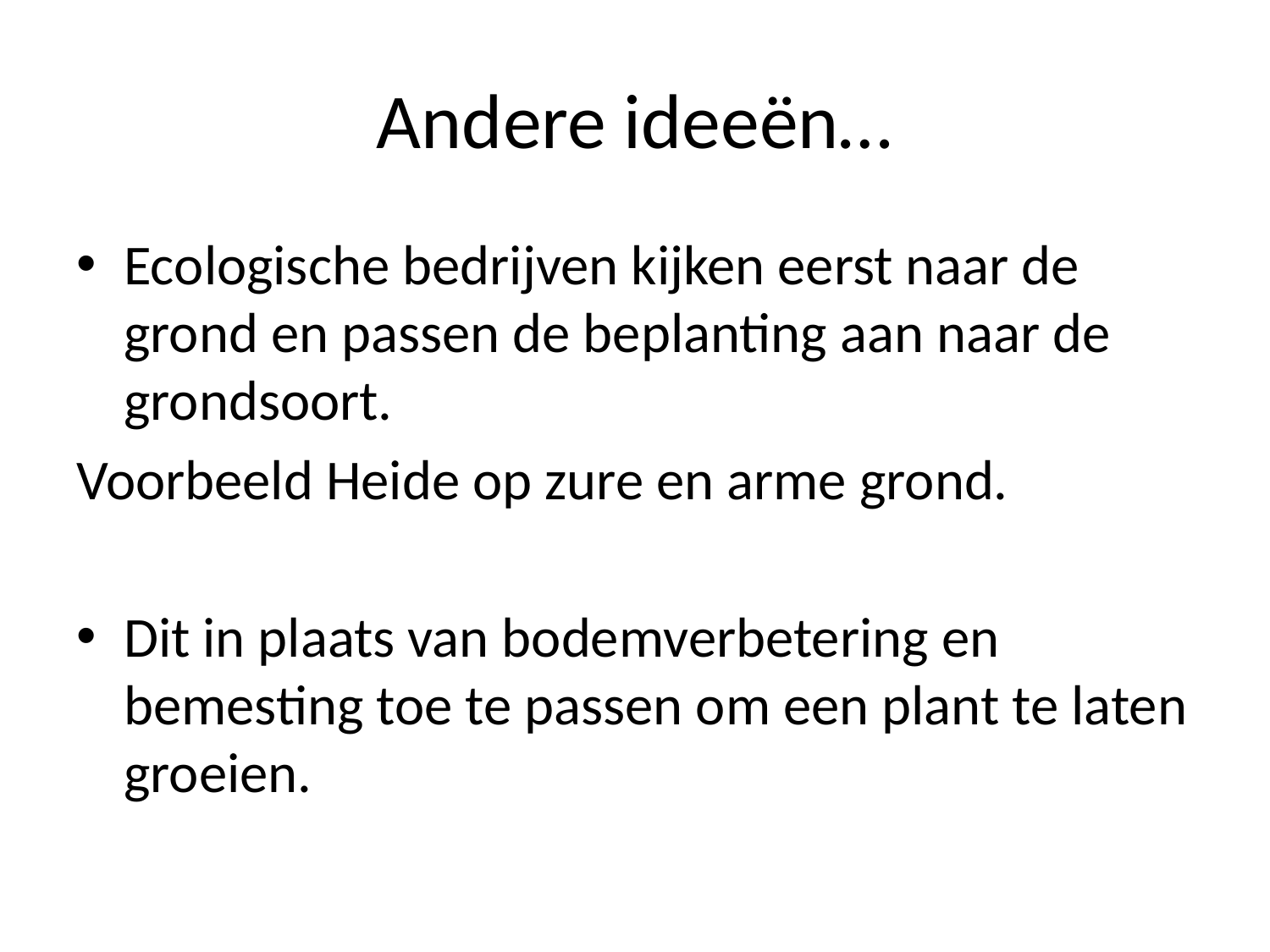

# Andere ideeën…
Ecologische bedrijven kijken eerst naar de grond en passen de beplanting aan naar de grondsoort.
Voorbeeld Heide op zure en arme grond.

Dit in plaats van bodemverbetering en bemesting toe te passen om een plant te laten groeien.